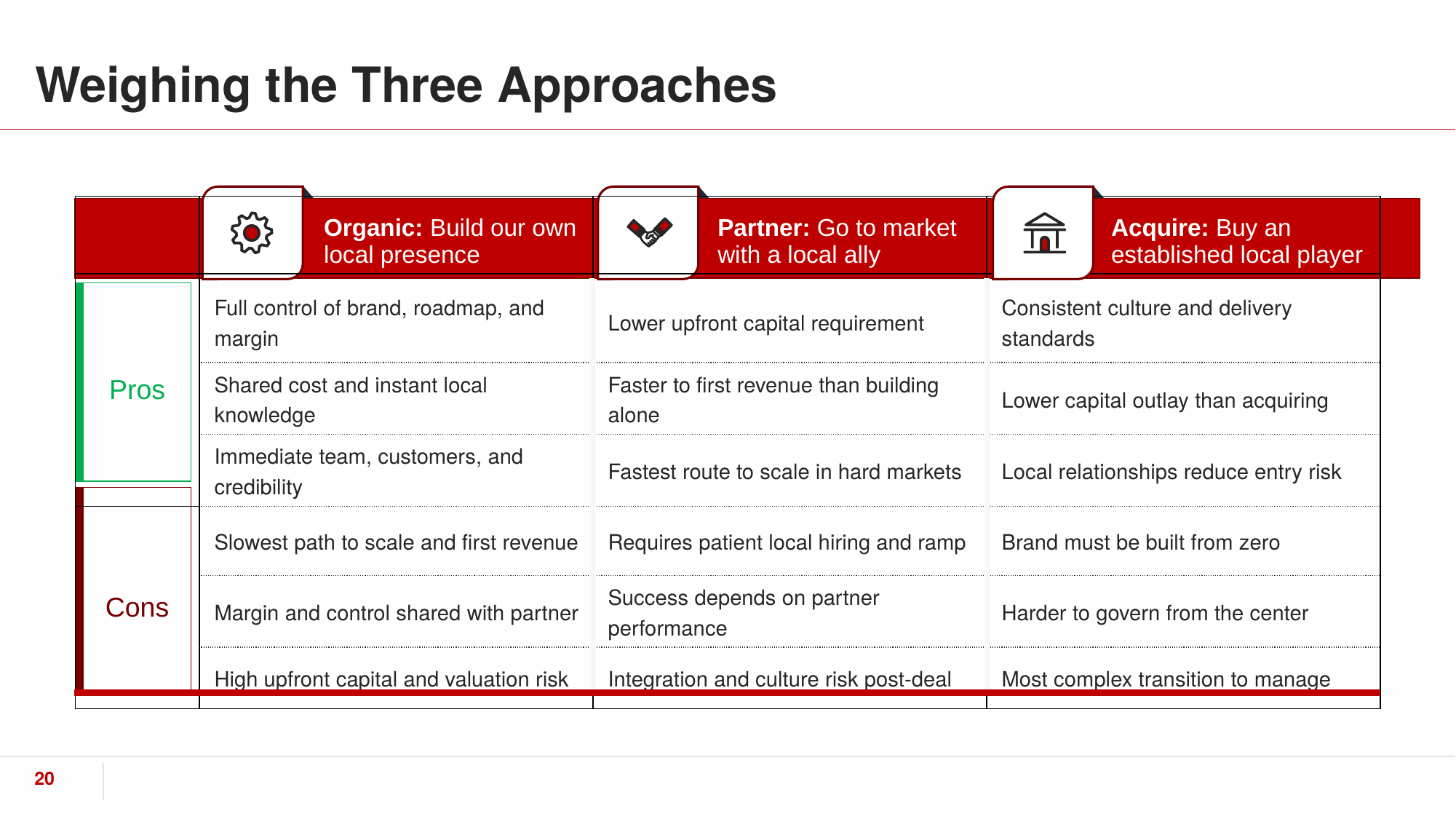

# Weighing the Three Approaches

|  | Organic: Build our own local presence | Partner: Go to market with a local ally | Acquire: Buy an established local player |
| --- | --- | --- | --- |
| Pros | Full control of brand, roadmap, and margin | Lower upfront capital requirement | Consistent culture and delivery standards |
|  | Shared cost and instant local knowledge | Faster to first revenue than building alone | Lower capital outlay than acquiring |
|  | Immediate team, customers, and credibility | Fastest route to scale in hard markets | Local relationships reduce entry risk |
| Cons | Slowest path to scale and first revenue | Requires patient local hiring and ramp | Brand must be built from zero |
|  | Margin and control shared with partner | Success depends on partner performance | Harder to govern from the center |
|  | High upfront capital and valuation risk | Integration and culture risk post-deal | Most complex transition to manage |

20